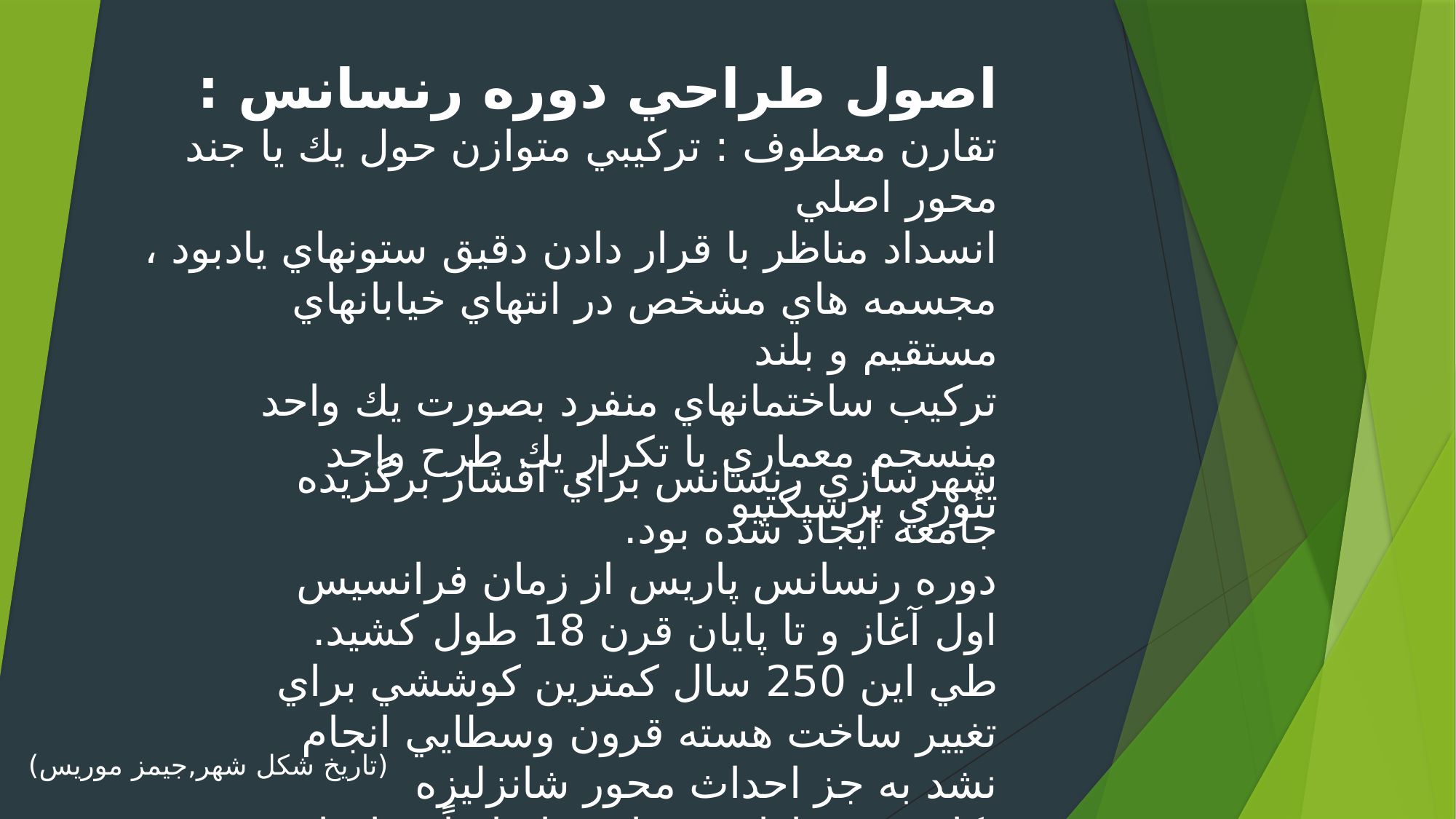

اصول طراحي دوره رنسانس :
تقارن معطوف : تركيبي متوازن حول يك يا جند محور اصلي
انسداد مناظر با قرار دادن دقيق ستونهاي يادبود ، مجسمه هاي مشخص در انتهاي خيابانهاي مستقيم و بلند
تركيب ساختمانهاي منفرد بصورت يك واحد منسجم معماري با تكرار يك طرح واحد
تئوري پرسپكتيو
شهرسازي رنسانس براي اقشار برگزيده جامعه ايجاد شده بود.
دوره رنسانس پاريس از زمان فرانسيس اول آغاز و تا پايان قرن 18 طول كشيد.
طي اين 250 سال كمترين كوششي براي تغيير ساخت هسته قرون وسطايي انجام نشد به جز احداث محور شانزليزه
 كار شهرسازان رنسانس اساساً به ايجاد عناصر منفرد شهري محدود مي شد.
(تاریخ شکل شهر,جیمز موریس)